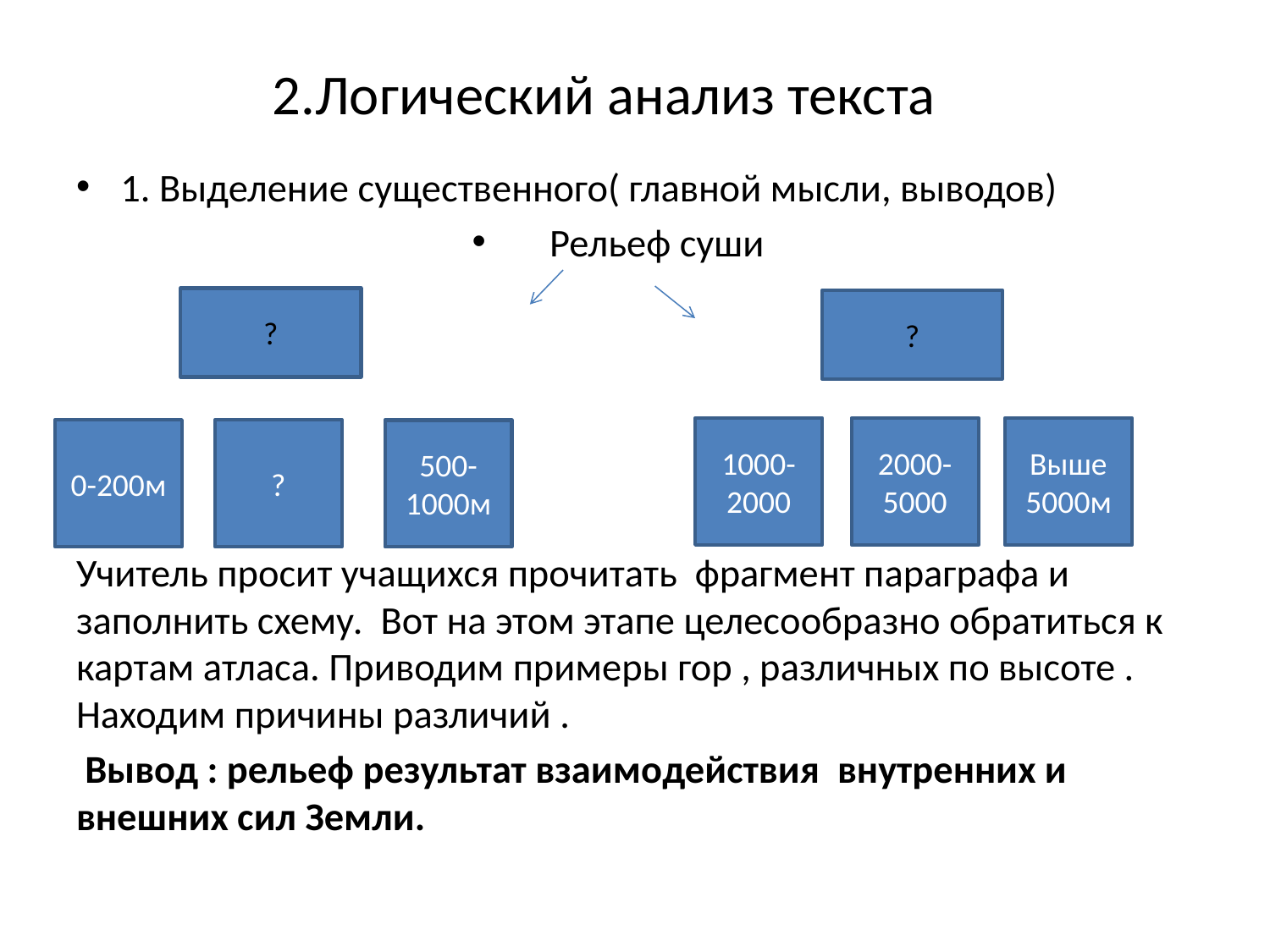

# 2.Логический анализ текста
1. Выделение существенного( главной мысли, выводов)
Рельеф суши

Учитель просит учащихся прочитать  фрагмент параграфа и заполнить схему.  Вот на этом этапе целесообразно обратиться к картам атласа. Приводим примеры гор , различных по высоте . Находим причины различий .
 Вывод : рельеф результат взаимодействия  внутренних и внешних сил Земли.
?
?
1000-2000
2000-5000
Выше 5000м
0-200м
?
500-1000м